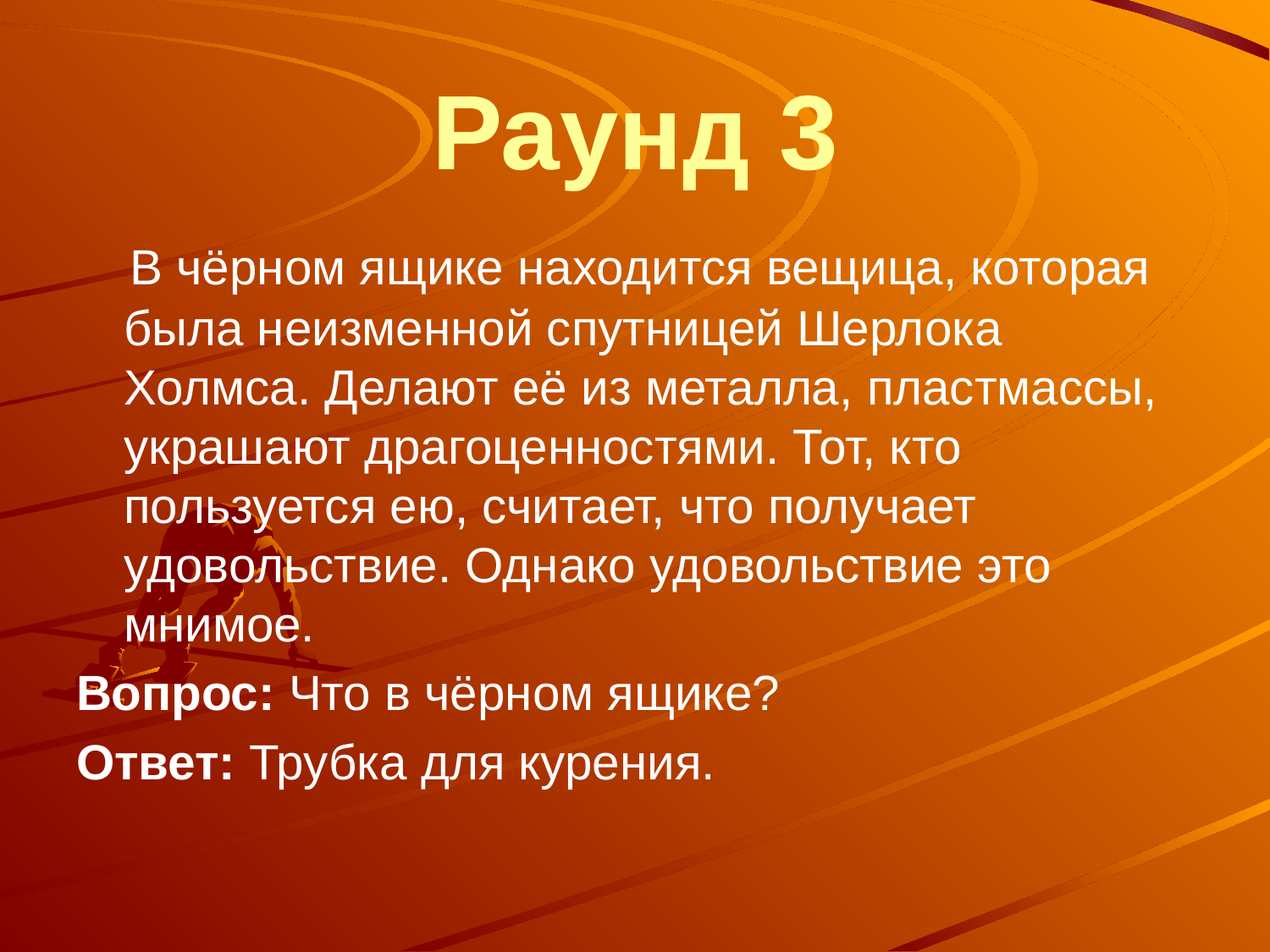

# Раунд 3
   В чёрном ящике находится вещица, которая была неизменной спутницей Шерлока Холмса. Делают её из металла, пластмассы, украшают драгоценностями. Тот, кто пользуется ею, считает, что получает удовольствие. Однако удовольствие это мнимое.
Вопрос: Что в чёрном ящике?
Ответ: Трубка для курения.